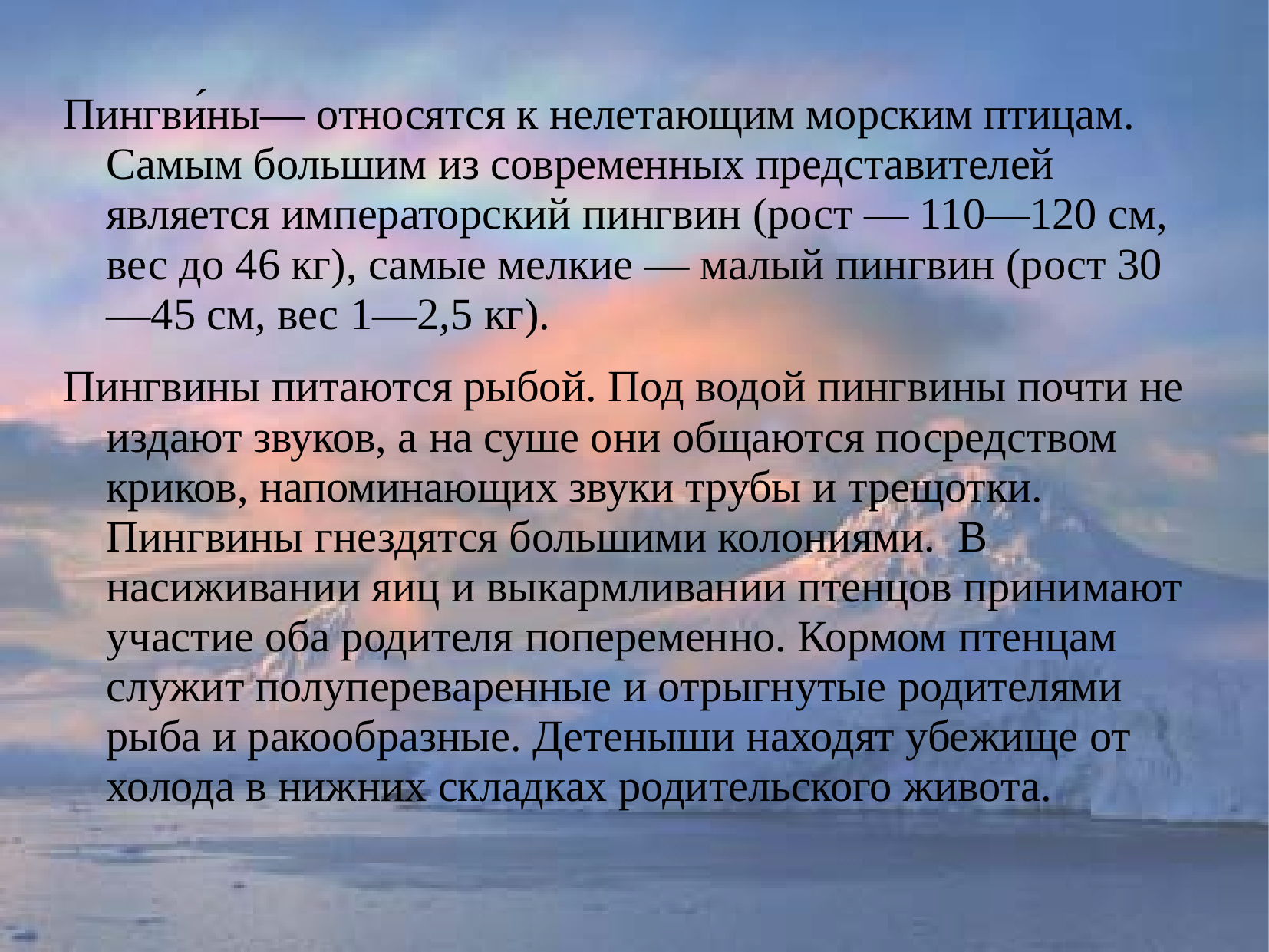

Пингви́ны— относятся к нелетающим морским птицам. Самым большим из современных представителей является императорский пингвин (рост — 110—120 см, вес до 46 кг), самые мелкие — малый пингвин (рост 30—45 см, вес 1—2,5 кг).
Пингвины питаются рыбой. Под водой пингвины почти не издают звуков, а на суше они общаются посредством криков, напоминающих звуки трубы и трещотки. Пингвины гнездятся большими колониями.  В насиживании яиц и выкармливании птенцов принимают участие оба родителя попеременно. Кормом птенцам служит полупереваренные и отрыгнутые родителями рыба и ракообразные. Детеныши находят убежище от холода в нижних складках родительского живота.